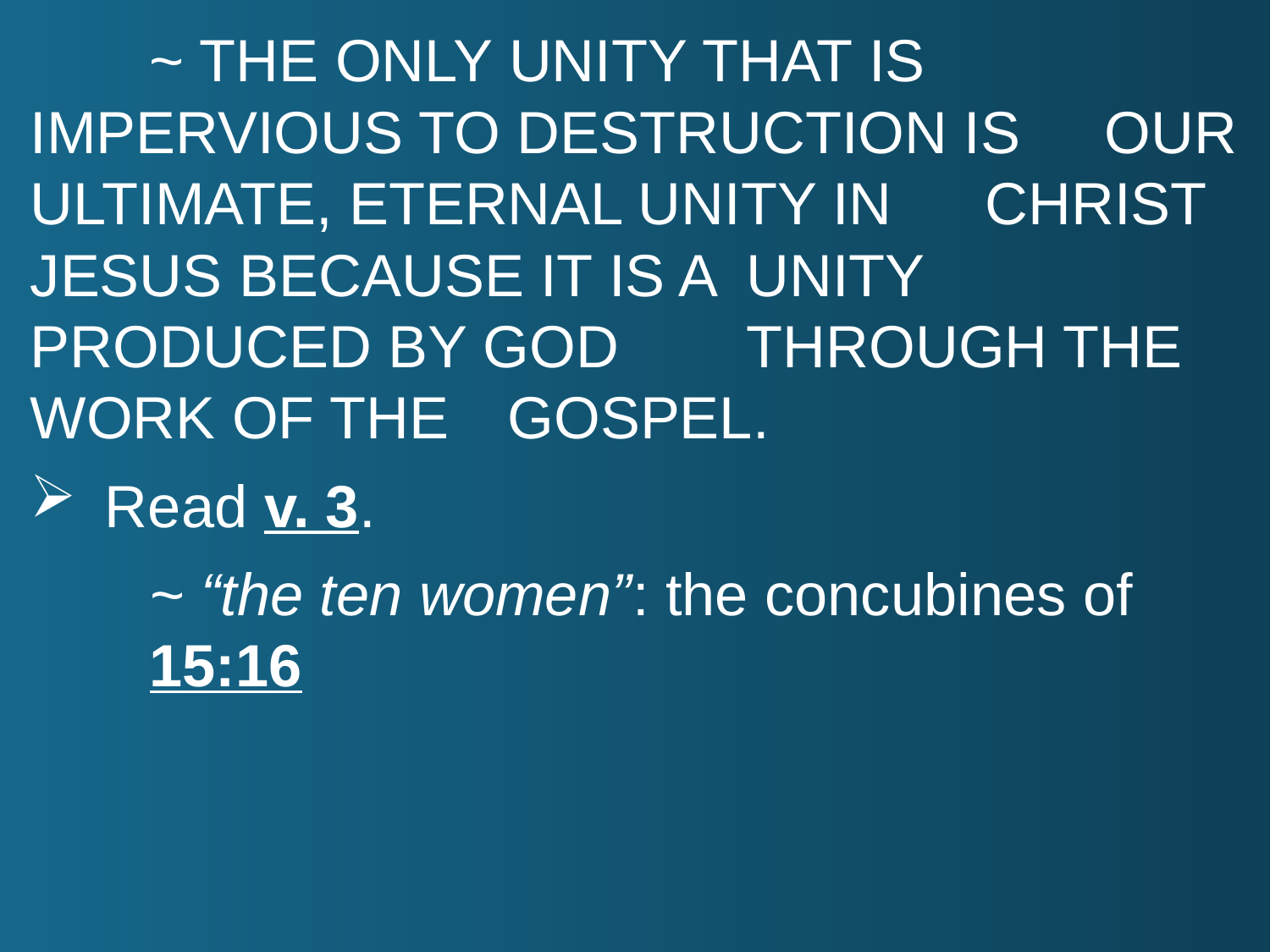

~ THE ONLY UNITY THAT IS 							IMPERVIOUS TO DESTRUCTION IS 					OUR ULTIMATE, ETERNAL UNITY IN 					CHRIST JESUS BECAUSE IT IS A 						UNITY PRODUCED BY GOD 								THROUGH THE WORK OF THE 						GOSPEL.
Read v. 3.
		~ “the ten women”: the concubines of 					15:16